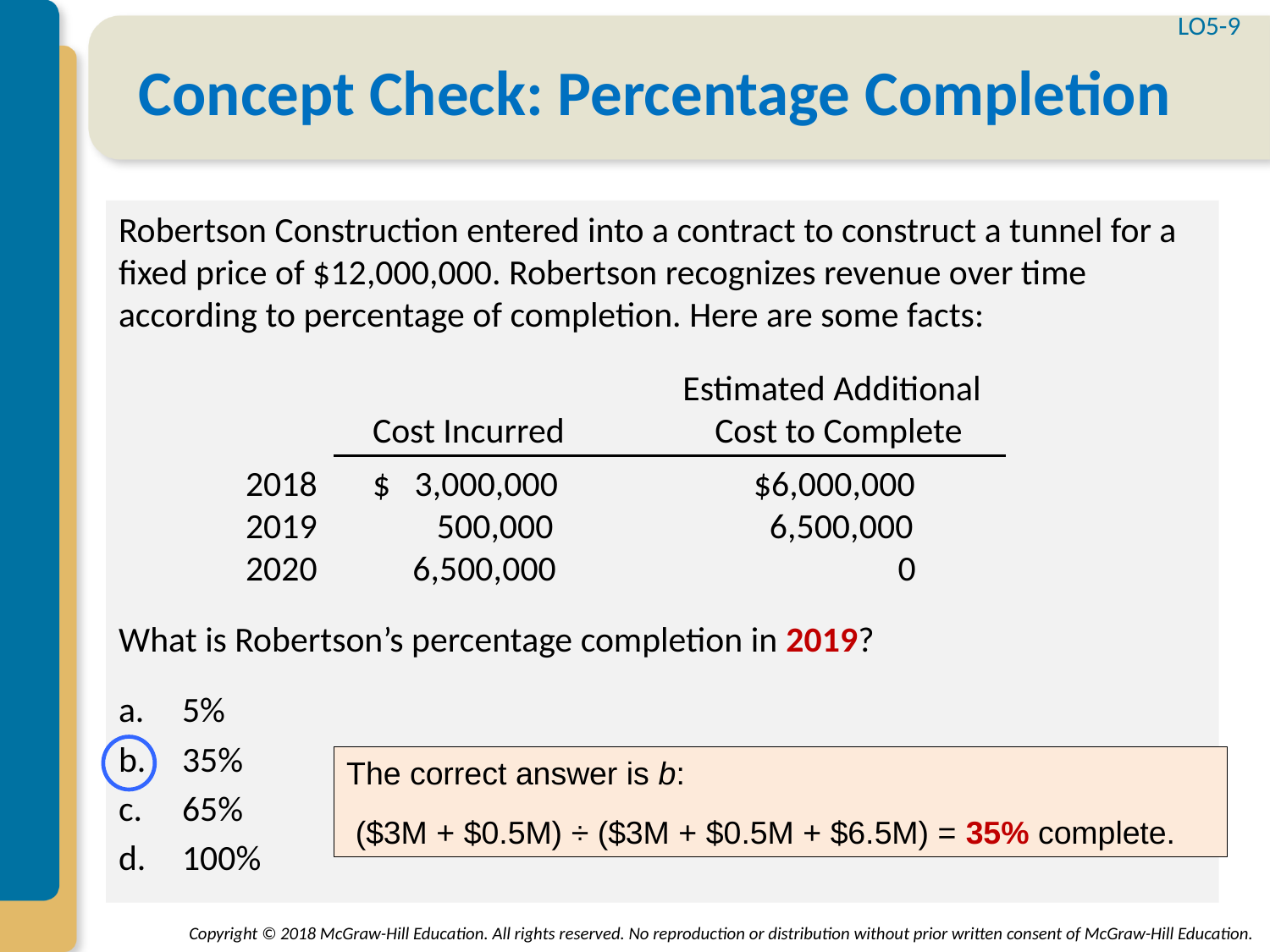

LO5-9
# Concept Check: Percentage Completion
Robertson Construction entered into a contract to construct a tunnel for a fixed price of $12,000,000. Robertson recognizes revenue over time according to percentage of completion. Here are some facts:
			       Estimated Additional
	Cost Incurred 	           Cost to Complete
2018	$   3,000,000		$6,000,000
2019	        500,000	    	  6,500,000
2020	     6,500,000	   	                  0
What is Robertson’s percentage completion in 2019?
5%
35%
65%
100%

The correct answer is b:
 ($3M + $0.5M) ÷ ($3M + $0.5M + $6.5M) = 35% complete.